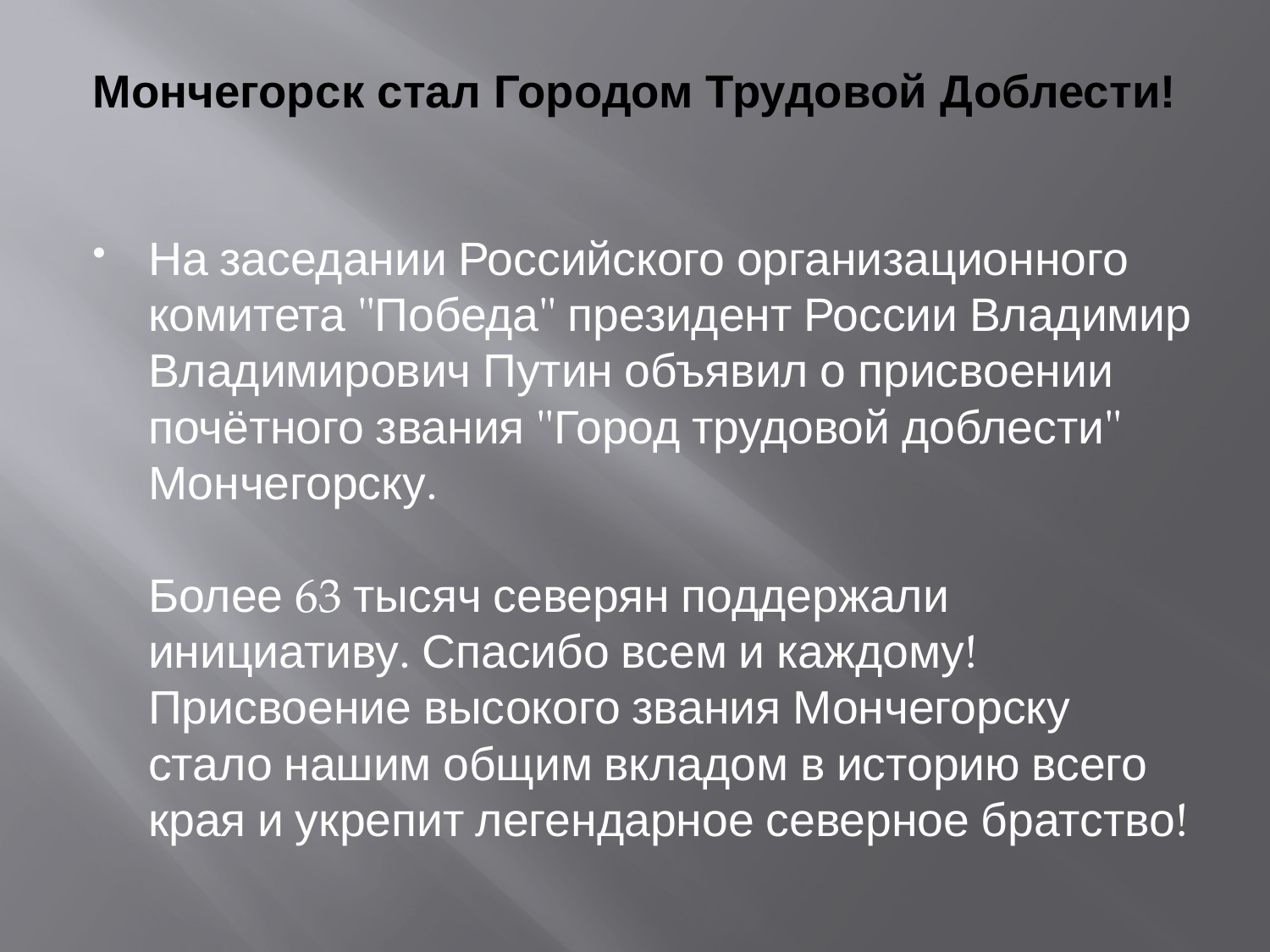

# Мончегорск стал Городом Трудовой Доблести!
На заседании Российского организационного комитета "Победа" президент России Владимир Владимирович Путин объявил о присвоении почётного звания "Город трудовой доблести" Мончегорску.
Более 63 тысяч северян поддержали инициативу. Спасибо всем и каждому! Присвоение высокого звания Мончегорску стало нашим общим вкладом в историю всего края и укрепит легендарное северное братство!